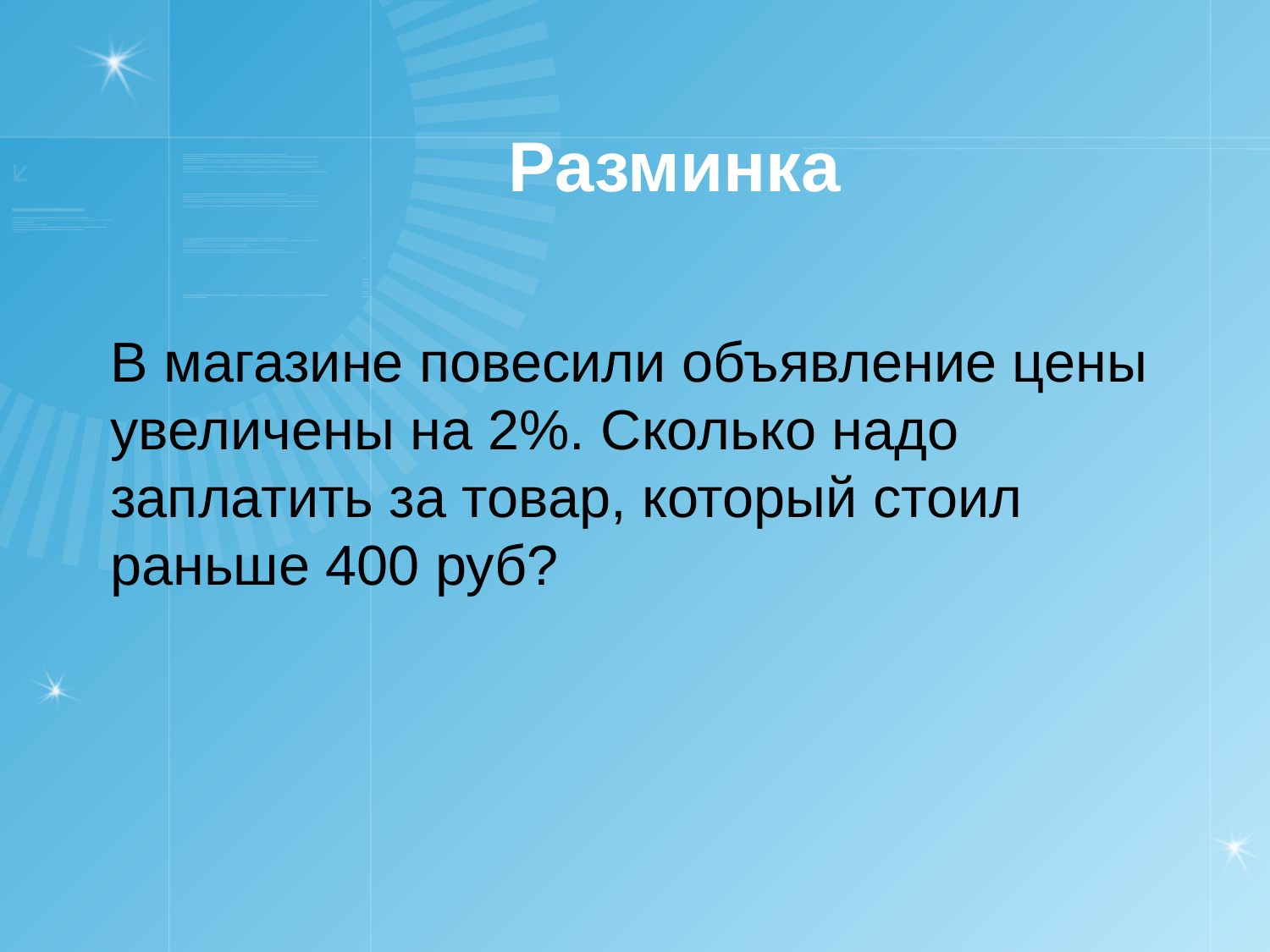

# Разминка
В магазине повесили объявление цены увеличены на 2%. Сколько надо заплатить за товар, который стоил раньше 400 руб?